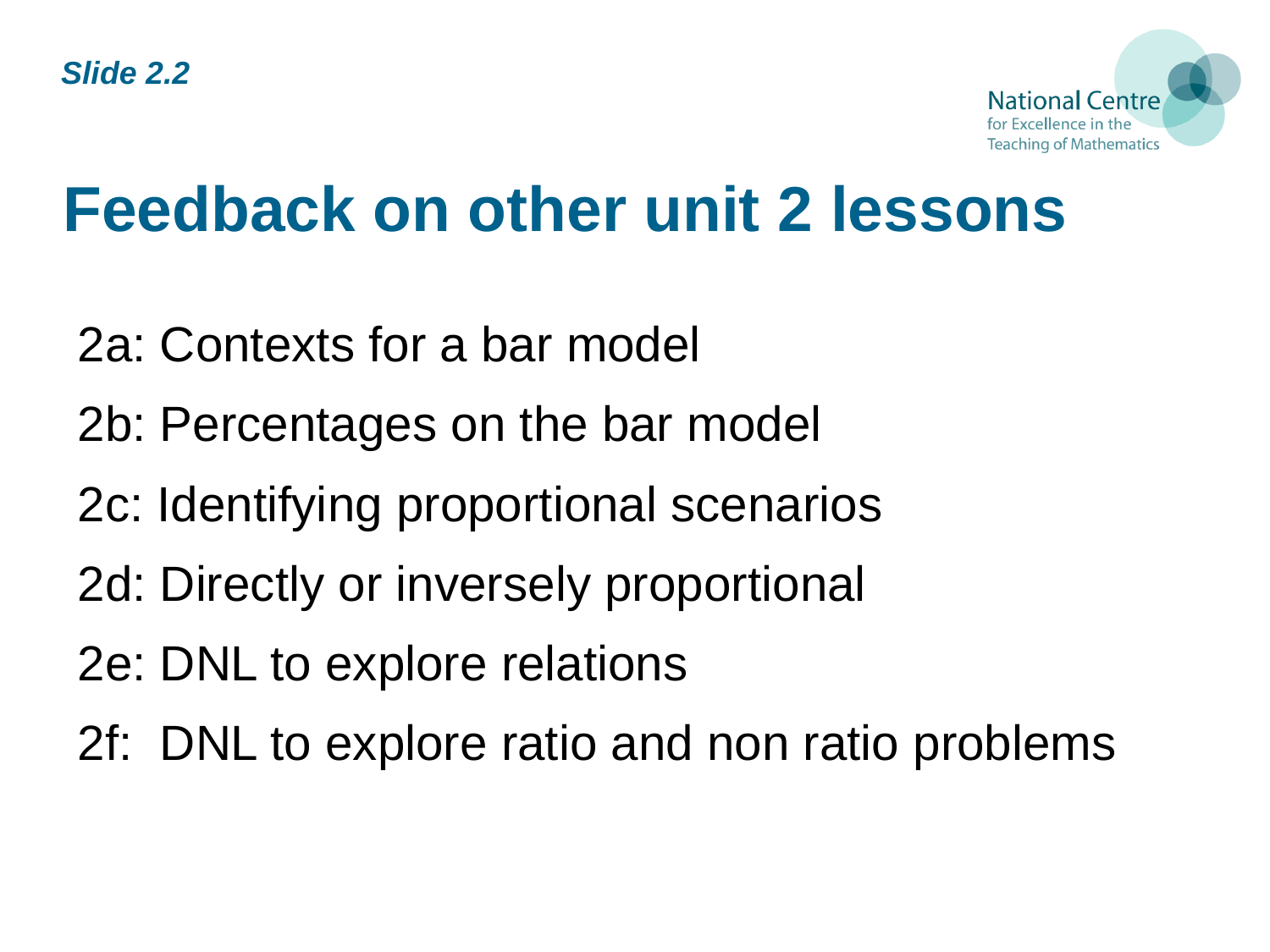

Slide 2.2
# Feedback on other unit 2 lessons
2a: Contexts for a bar model
2b: Percentages on the bar model
2c: Identifying proportional scenarios
2d: Directly or inversely proportional
2e: DNL to explore relations
2f:  DNL to explore ratio and non ratio problems